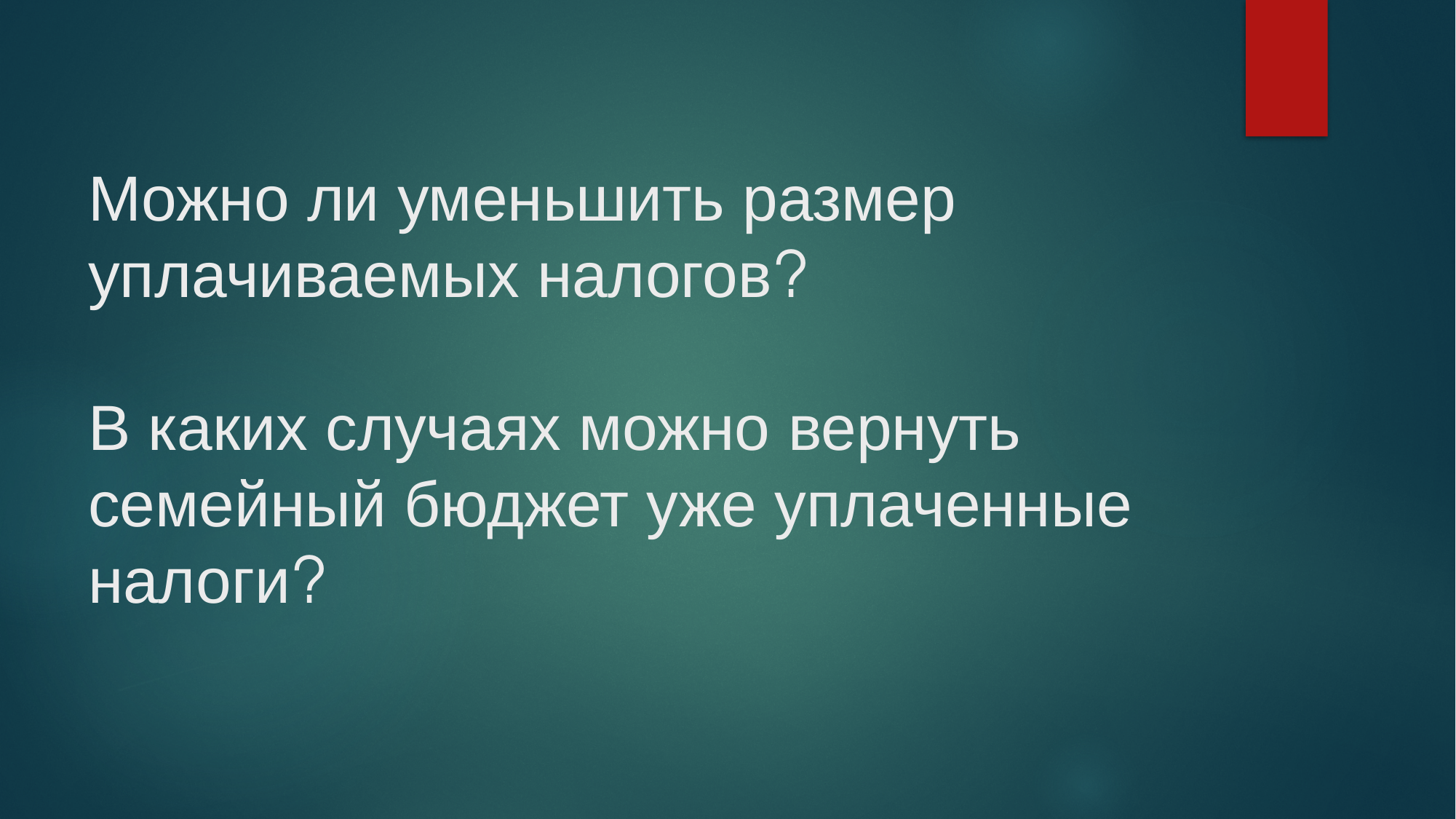

# Можно ли уменьшить размер уплачиваемых налогов? В каких случаях можно вернуть семейный бюджет уже уплаченные налоги?